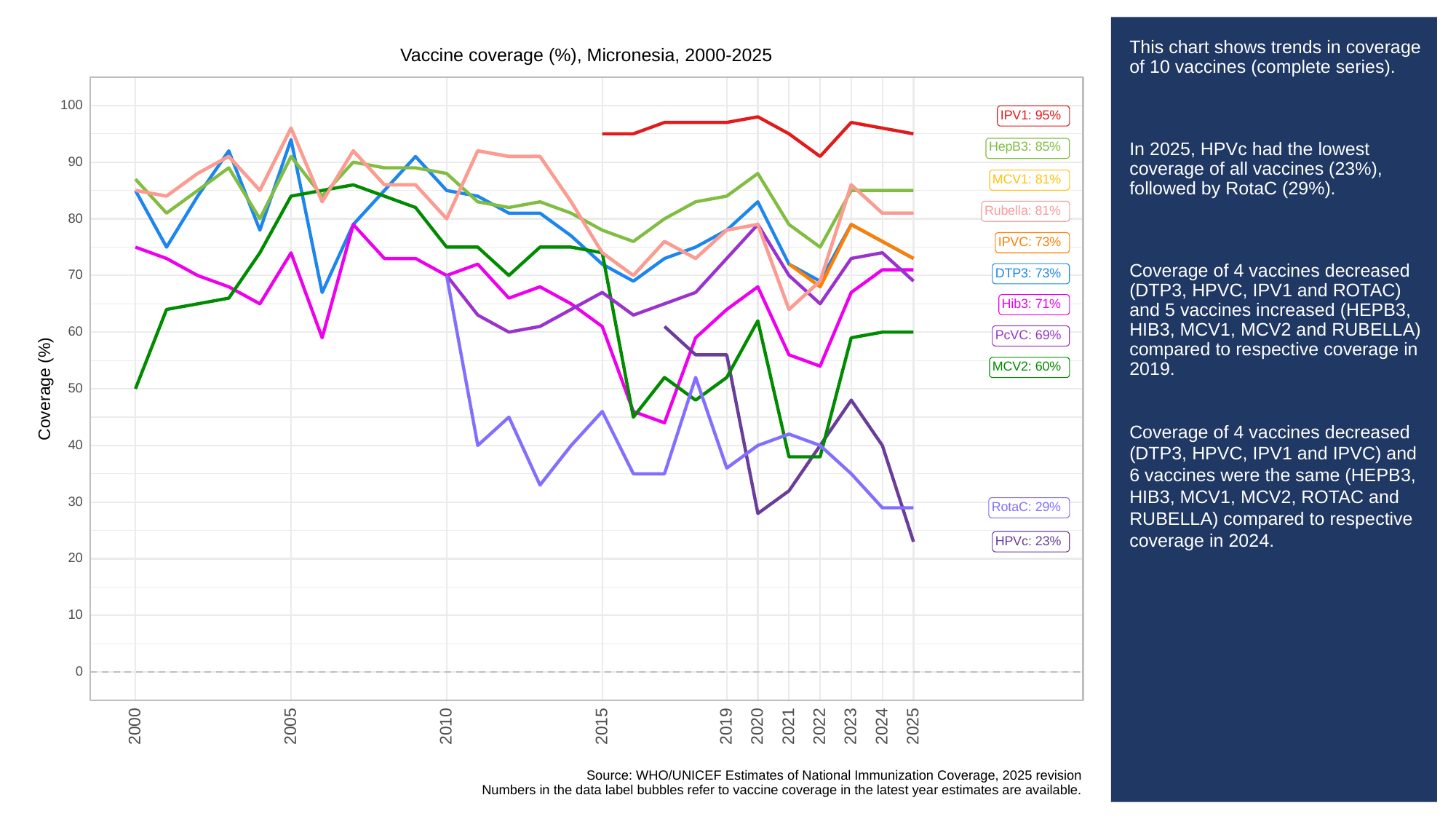

# This chart shows trends in coverage of 10 vaccines (complete series).

In 2025, HPVc had the lowest coverage of all vaccines (23%), followed by RotaC (29%).

Coverage of 4 vaccines decreased (DTP3, HPVC, IPV1 and ROTAC) and 5 vaccines increased (HEPB3, HIB3, MCV1, MCV2 and RUBELLA) compared to respective coverage in 2019.

Coverage of 4 vaccines decreased (DTP3, HPVC, IPV1 and IPVC) and 6 vaccines were the same (HEPB3, HIB3, MCV1, MCV2, ROTAC and RUBELLA) compared to respective coverage in 2024.

Vaccine coverage (%), Micronesia, 2000-2025

100

IPV1: 95%

HepB3: 85%

90

MCV1: 81%

Rubella: 81%

80

IPVC: 73%

DTP3: 73%

70

Hib3: 71%

60
PcVC: 69%

MCV2: 60%
Coverage (%)
50

40

30

RotaC: 29%

HPVc: 23%

20

10

0

2023
2000
2005
2010
2015
2019
2020
2021
2022
2024
2025
Source: WHO/UNICEF Estimates of National Immunization Coverage, 2025 revision
Numbers in the data label bubbles refer to vaccine coverage in the latest year estimates are available.